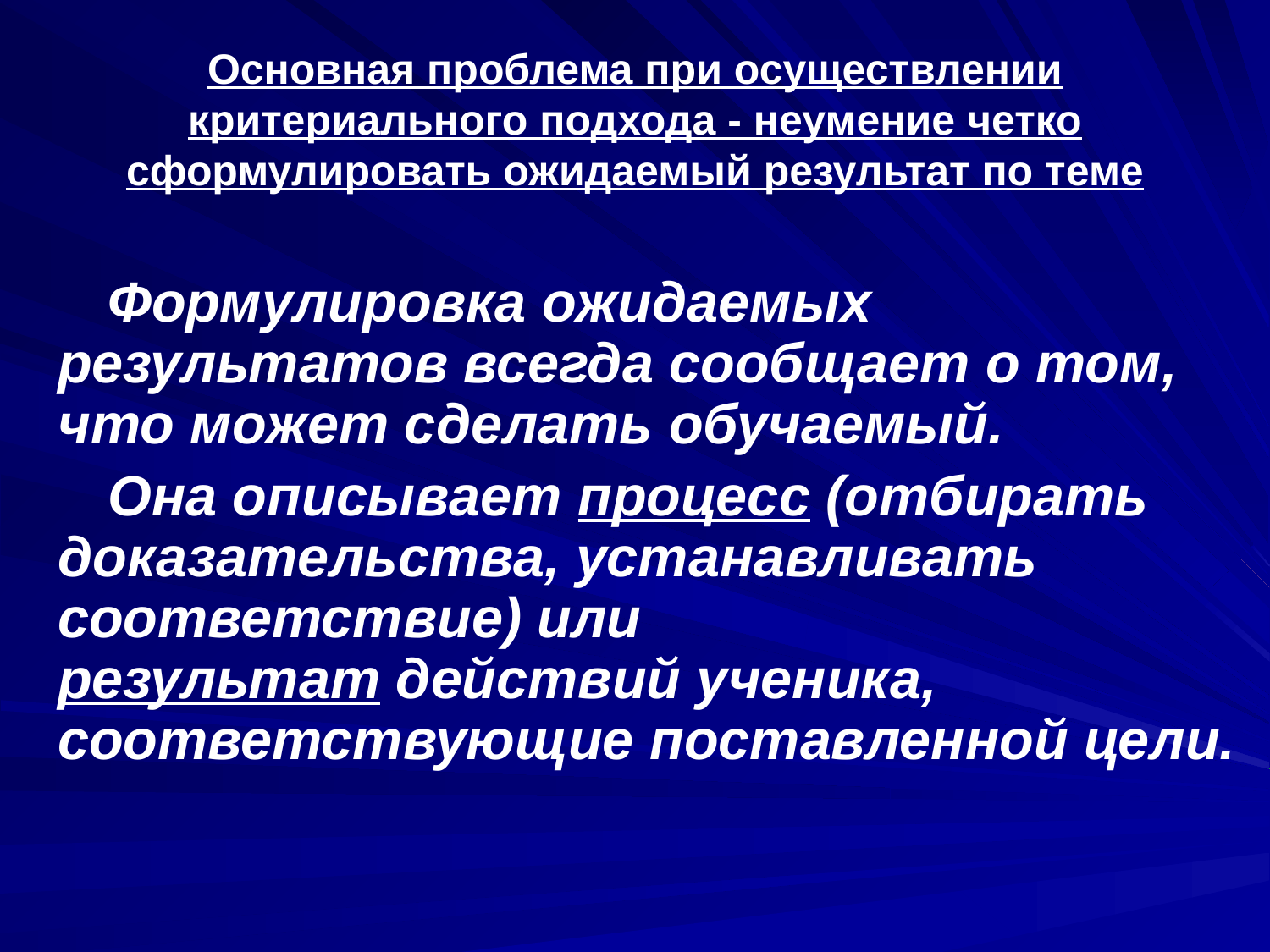

# Основная проблема при осуществлении критериального подхода - неумение четко сформулировать ожидаемый результат по теме
Формулировка ожидаемых результатов всегда сообщает о том, что может сделать обучаемый.
Она описывает процесс (отбирать доказательства, устанавливать соответствие) или
результат действий ученика, соответствующие поставленной цели.